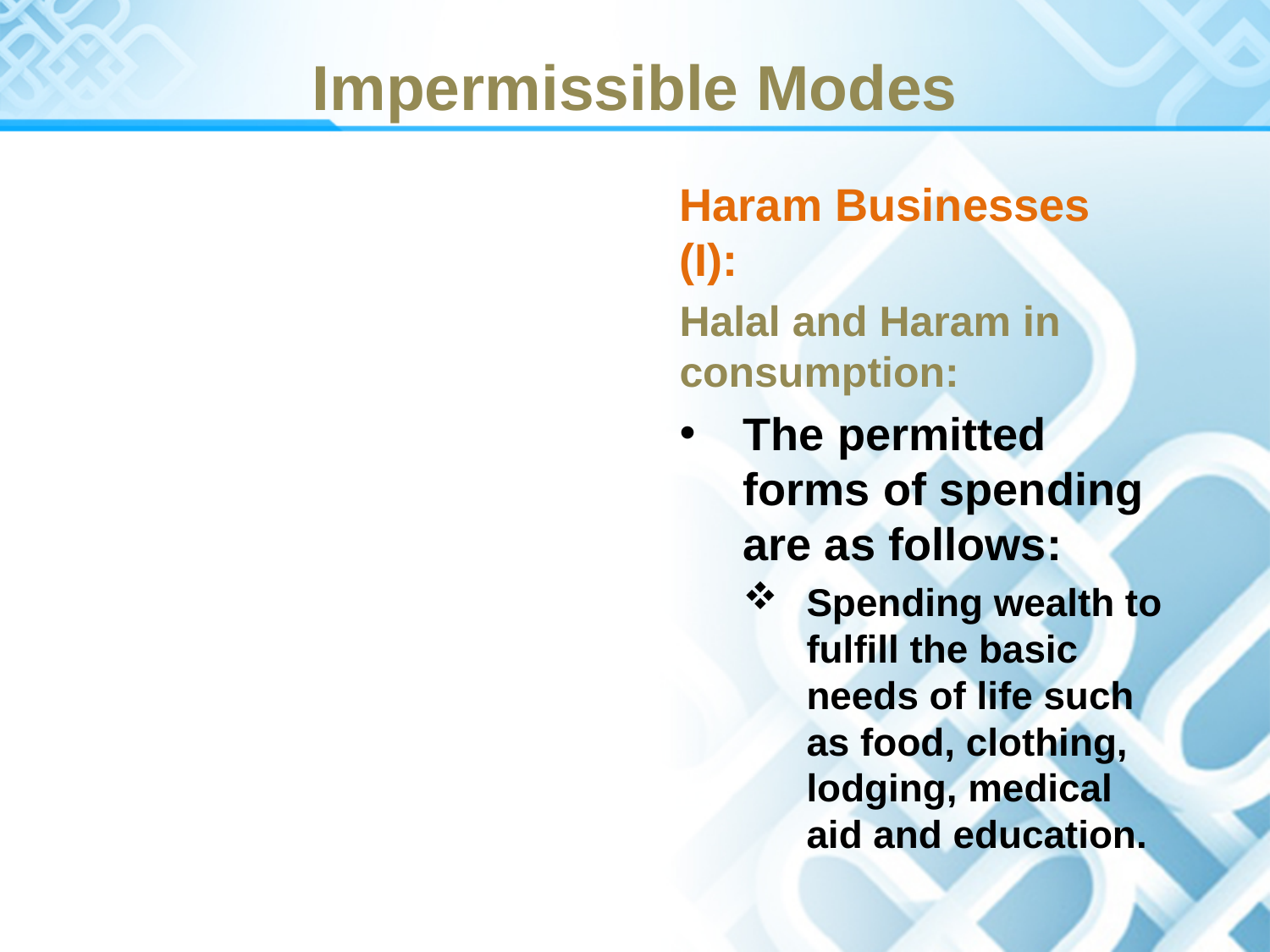

Impermissible Modes
Haram Businesses (I):
Halal and Haram in consumption:
The permitted forms of spending are as follows:
Spending wealth to fulfill the basic needs of life such as food, clothing, lodging, medical aid and education.